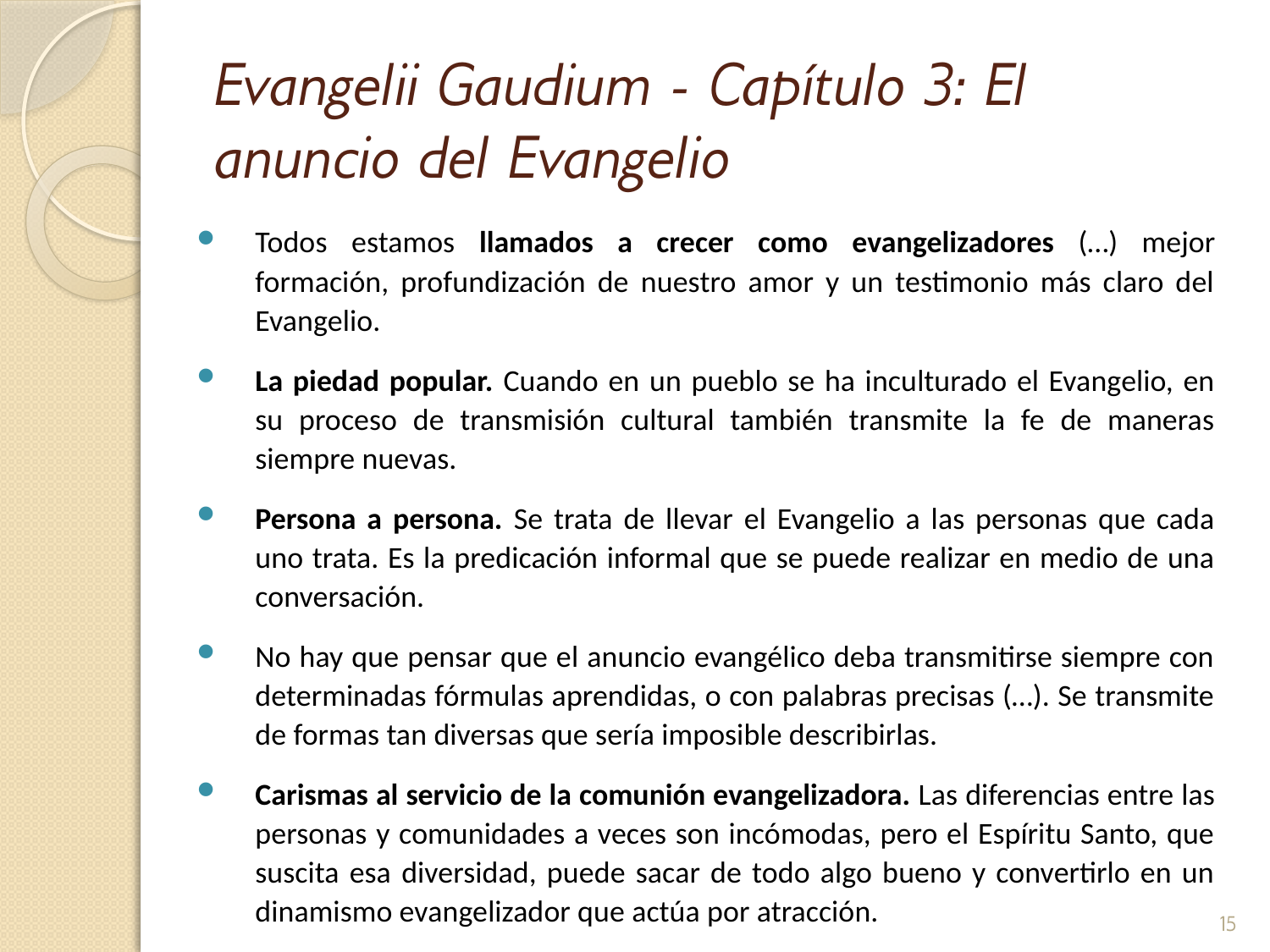

# Evangelii Gaudium - Capítulo 3: El anuncio del Evangelio
Todos estamos llamados a crecer como evangelizadores (…) mejor formación, profundización de nuestro amor y un testimonio más claro del Evangelio.
La piedad popular. Cuando en un pueblo se ha inculturado el Evangelio, en su proceso de transmisión cultural también transmite la fe de maneras siempre nuevas.
Persona a persona. Se trata de llevar el Evangelio a las personas que cada uno trata. Es la predicación informal que se puede realizar en medio de una conversación.
No hay que pensar que el anuncio evangélico deba transmitirse siempre con determinadas fórmulas aprendidas, o con palabras precisas (…). Se transmite de formas tan diversas que sería imposible describirlas.
Carismas al servicio de la comunión evangelizadora. Las diferencias entre las personas y comunidades a veces son incómodas, pero el Espíritu Santo, que suscita esa diversidad, puede sacar de todo algo bueno y convertirlo en un dinamismo evangelizador que actúa por atracción.

15